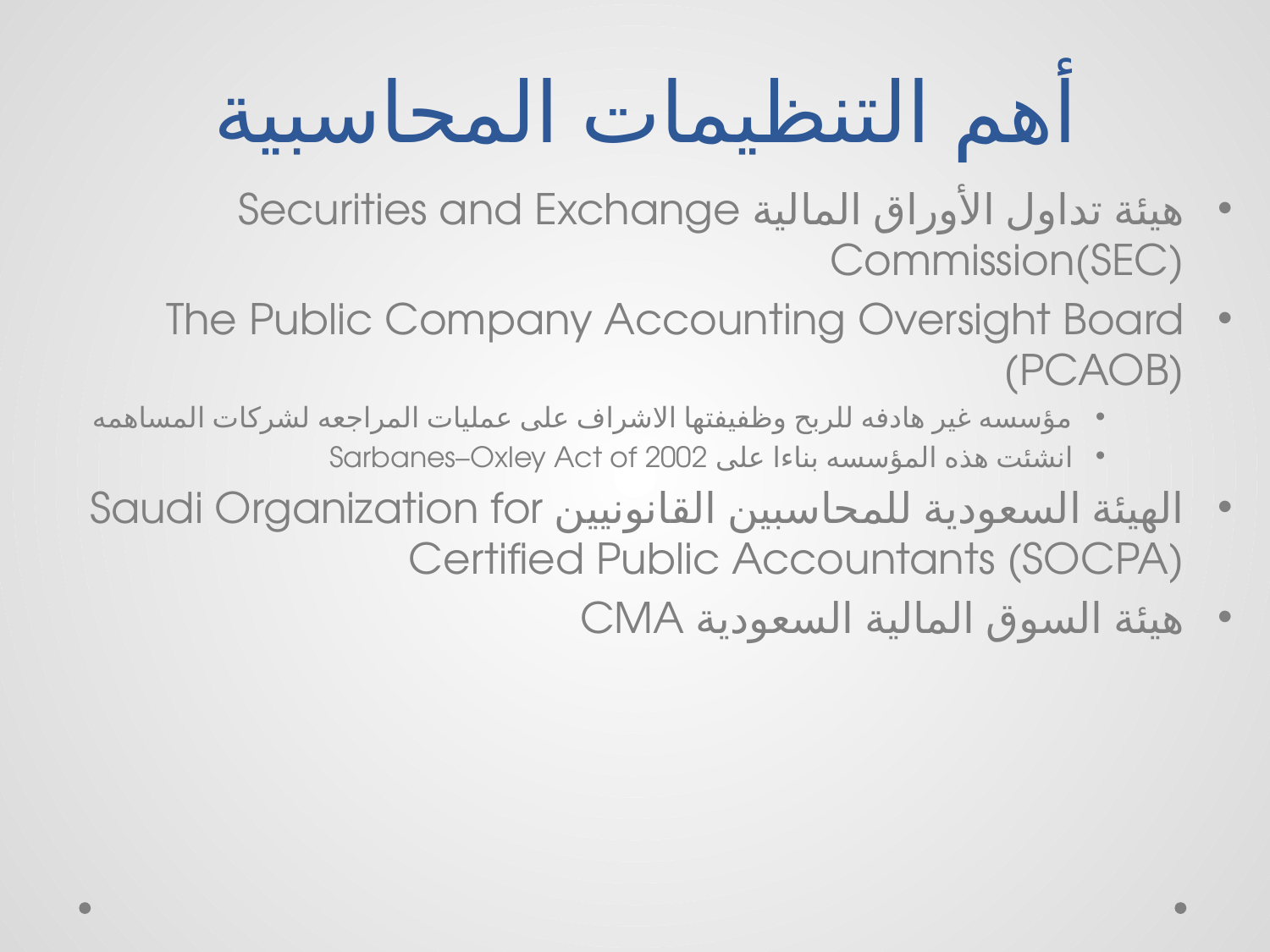

# أهم التنظيمات المحاسبية
هيئة تداول الأوراق المالية Securities and Exchange Commission(SEC)
The Public Company Accounting Oversight Board (PCAOB)
مؤسسه غير هادفه للربح وظفيفتها الاشراف على عمليات المراجعه لشركات المساهمه
انشئت هذه المؤسسه بناءا على Sarbanes–Oxley Act of 2002
الهيئة السعودية للمحاسبين القانونيين Saudi Organization for Certified Public Accountants (SOCPA)
هيئة السوق المالية السعودية CMA